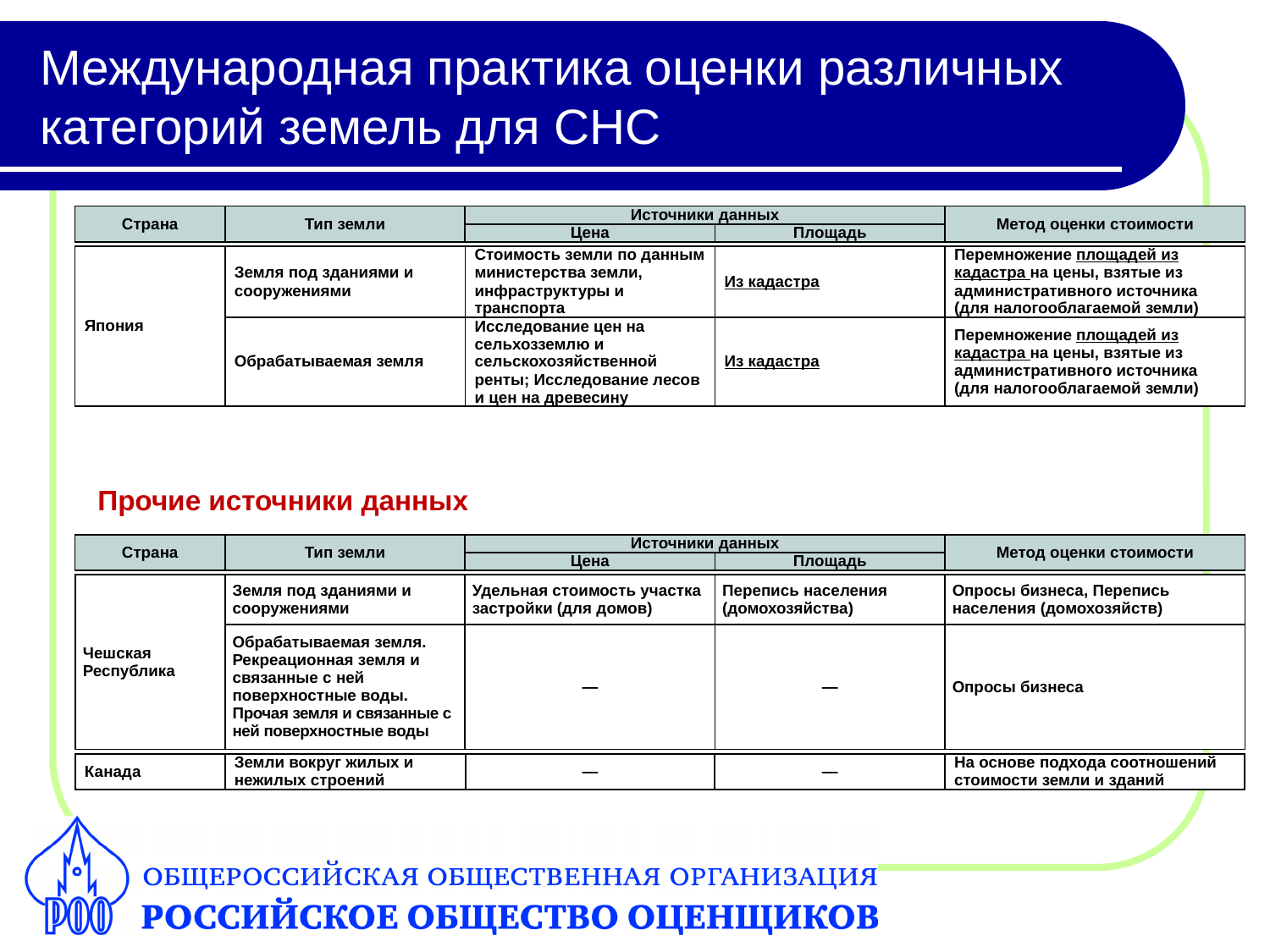

# Международная практика оценки различных категорий земель для СНС
| Страна | Тип земли | Источники данных |  | Метод оценки стоимости |
| --- | --- | --- | --- | --- |
|  |  | Цена | Площадь |  |
| Япония | Земля под зданиями и сооружениями | Стоимость земли по данным министерства земли, инфраструктуры и транспорта | Из кадастра | Перемножение площадей из кадастра на цены, взятые из административного источника (для налогооблагаемой земли) |
| --- | --- | --- | --- | --- |
|  | Обрабатываемая земля | Исследование цен на сельхозземлю и сельскохозяйственной ренты; Исследование лесов и цен на древесину | Из кадастра | Перемножение площадей из кадастра на цены, взятые из административного источника (для налогооблагаемой земли) |
Прочие источники данных
| Страна | Тип земли | Источники данных |  | Метод оценки стоимости |
| --- | --- | --- | --- | --- |
|  |  | Цена | Площадь |  |
| Чешская Республика | Земля под зданиями и сооружениями | Удельная стоимость участка застройки (для домов) | Перепись населения (домохозяйства) | Опросы бизнеса, Перепись населения (домохозяйств) |
| --- | --- | --- | --- | --- |
|  | Обрабатываемая земля. Рекреационная земля и связанные с ней поверхностные воды. Прочая земля и связанные с ней поверхностные воды | — | — | Опросы бизнеса |
| Канада | Земли вокруг жилых и нежилых строений | — | — | На основе подхода соотношений стоимости земли и зданий |
| --- | --- | --- | --- | --- |